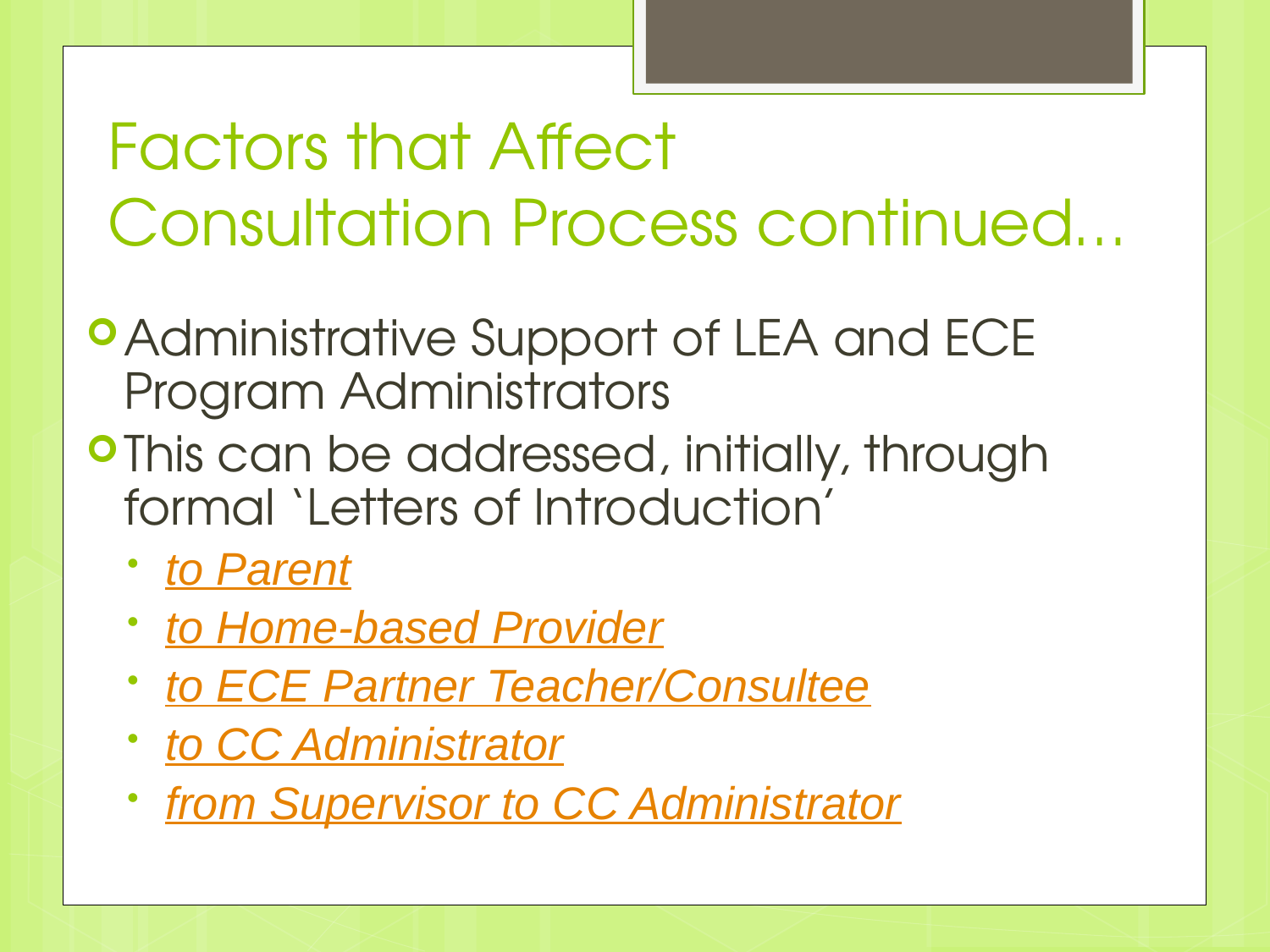

# Factors that Affect Consultation Process continued…
Administrative Support of LEA and ECE Program Administrators
This can be addressed, initially, through formal ‘Letters of Introduction’
to Parent
to Home-based Provider
to ECE Partner Teacher/Consultee
to CC Administrator
from Supervisor to CC Administrator